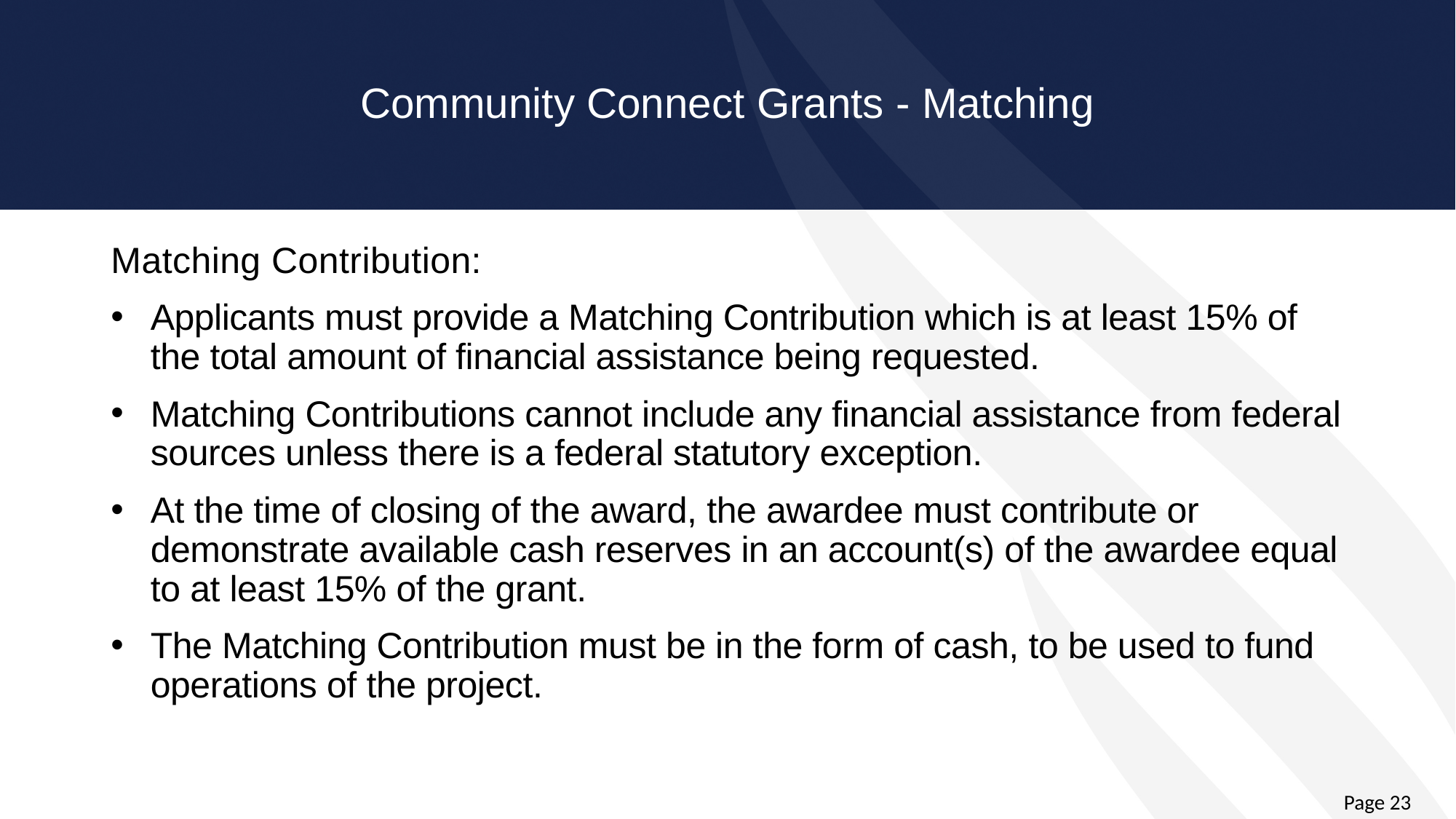

# Community Connect Grants - Matching
Matching Contribution:
Applicants must provide a Matching Contribution which is at least 15% of the total amount of financial assistance being requested.
Matching Contributions cannot include any financial assistance from federal sources unless there is a federal statutory exception.
At the time of closing of the award, the awardee must contribute or demonstrate available cash reserves in an account(s) of the awardee equal to at least 15% of the grant.
The Matching Contribution must be in the form of cash, to be used to fund operations of the project.